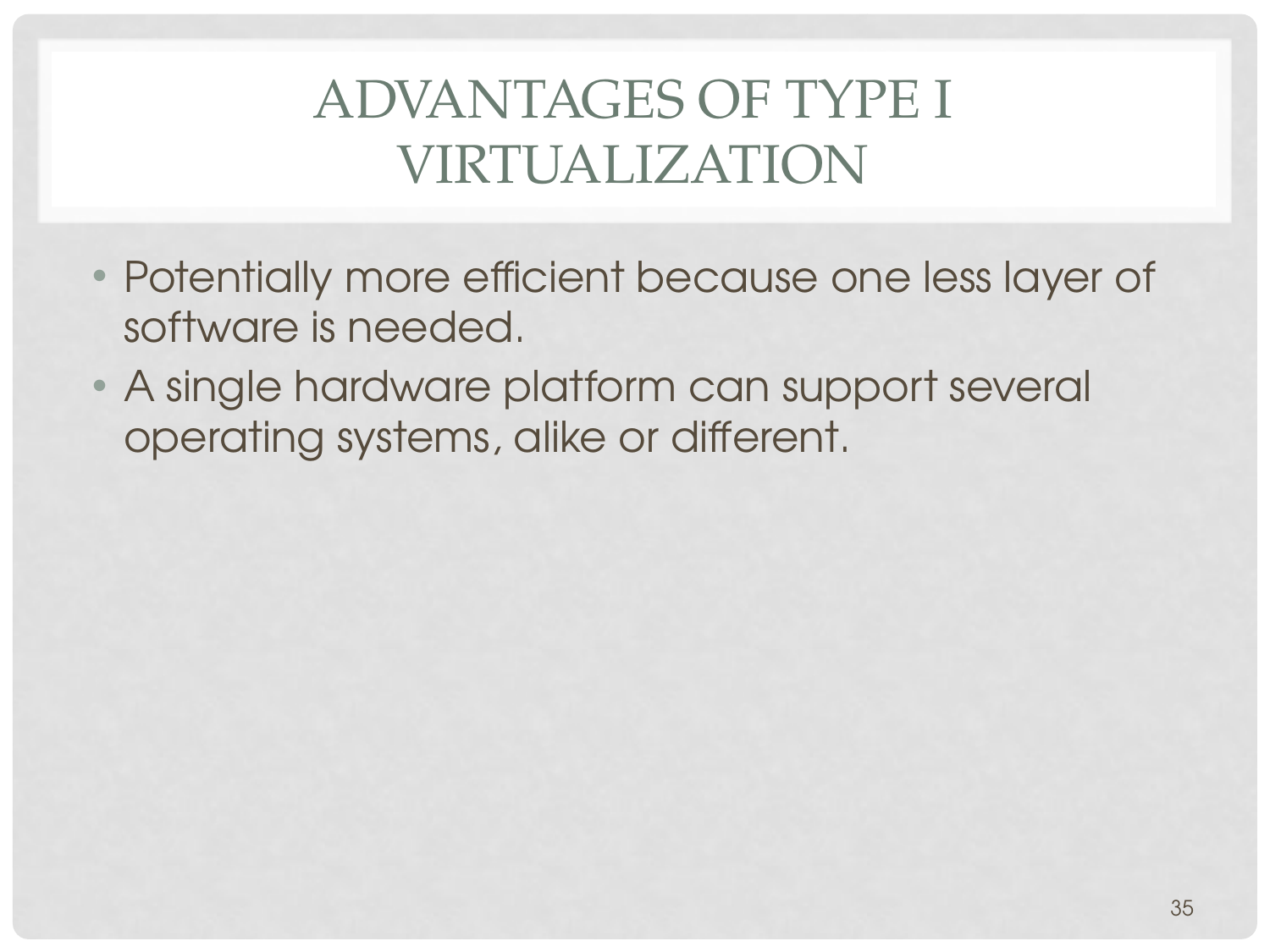

# Advantages of Type I Virtualization
Potentially more efficient because one less layer of software is needed.
A single hardware platform can support several operating systems, alike or different.
35